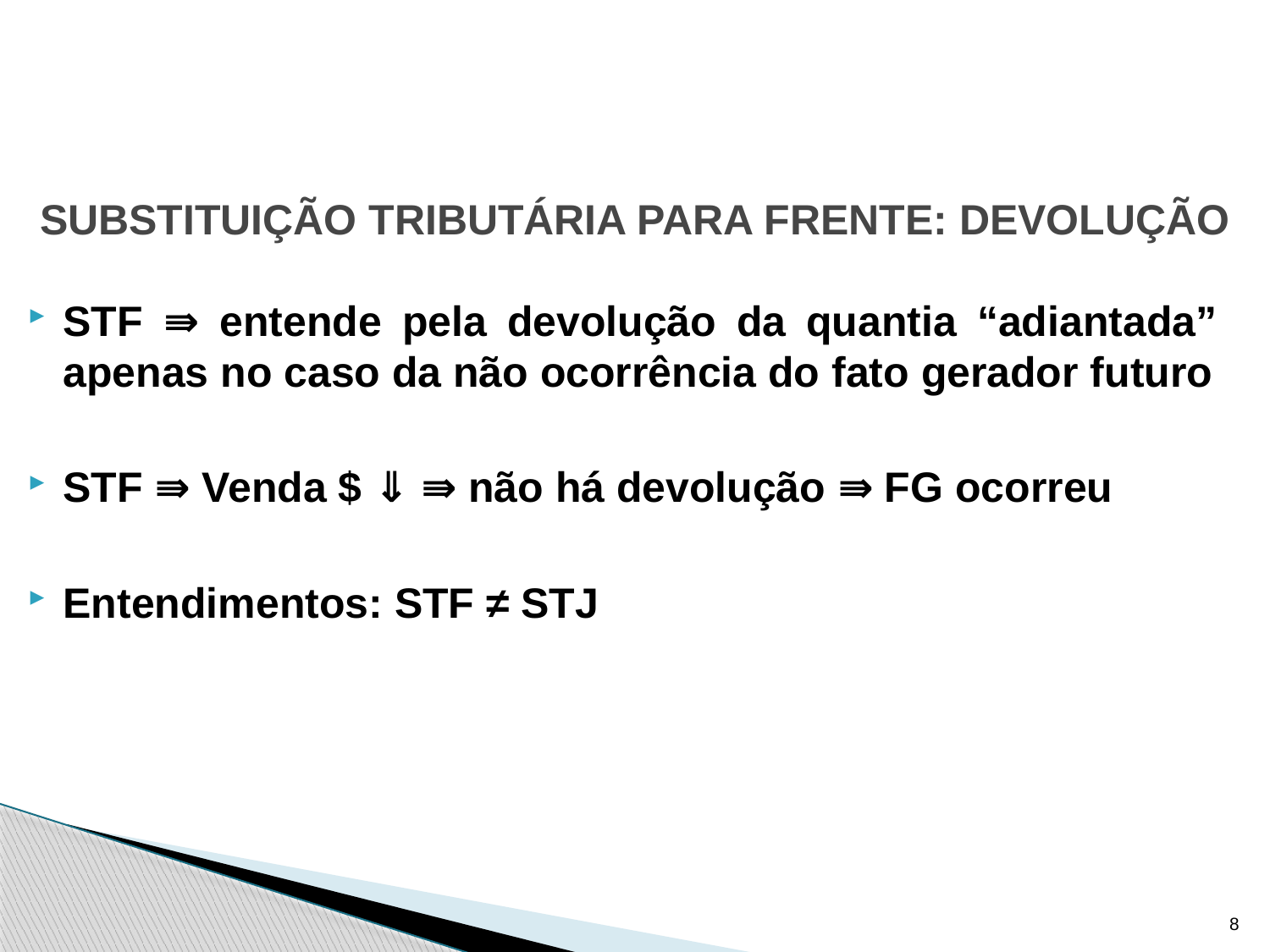

# SUBSTITUIÇÃO TRIBUTÁRIA PARA FRENTE: DEVOLUÇÃO
STF ⇛ entende pela devolução da quantia “adiantada” apenas no caso da não ocorrência do fato gerador futuro

STF ⇛ Venda $ ⇓ ⇛ não há devolução ⇛ FG ocorreu

Entendimentos: STF ≠ STJ

8